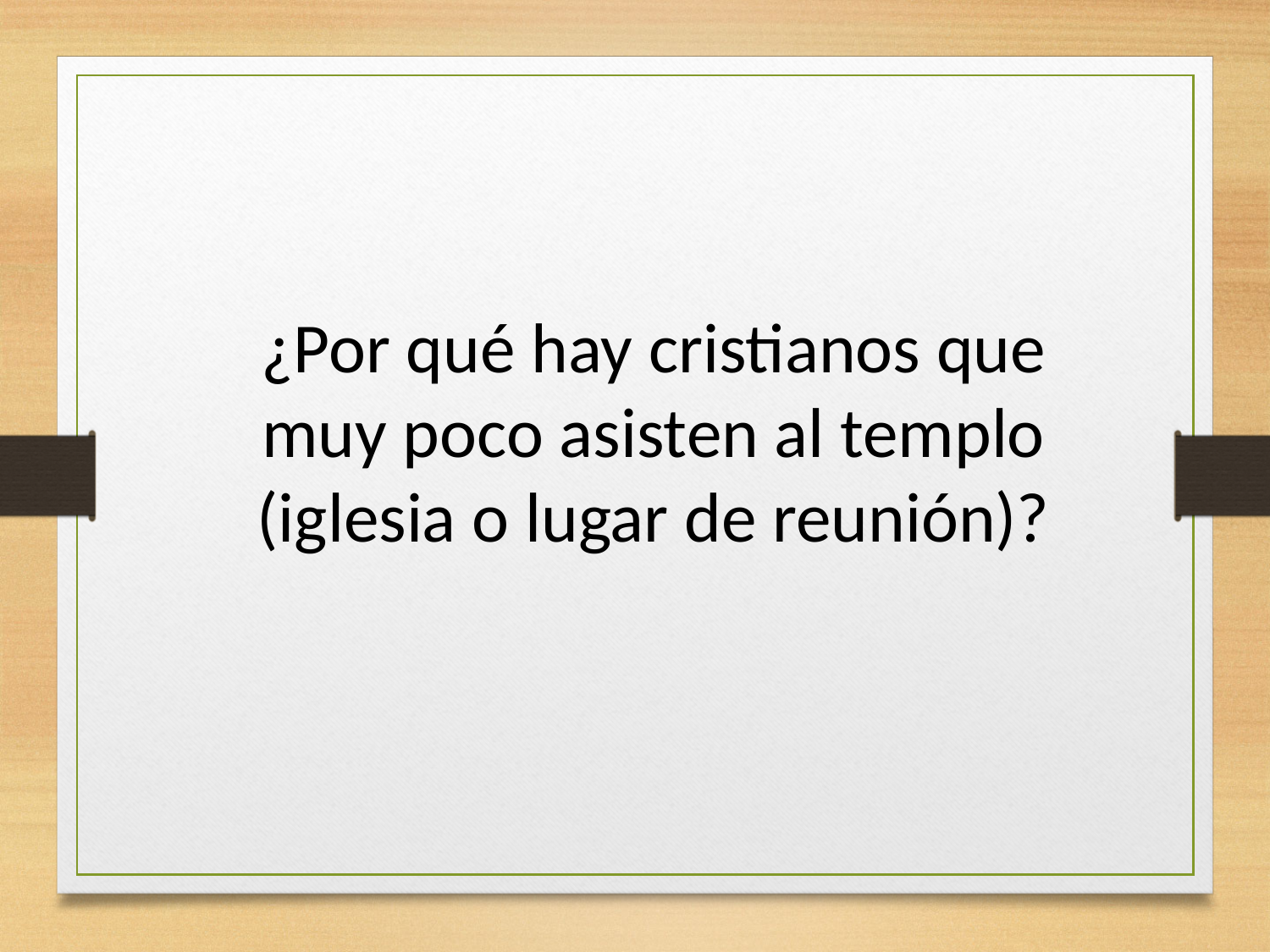

¿Por qué hay cristianos que muy poco asisten al templo (iglesia o lugar de reunión)?